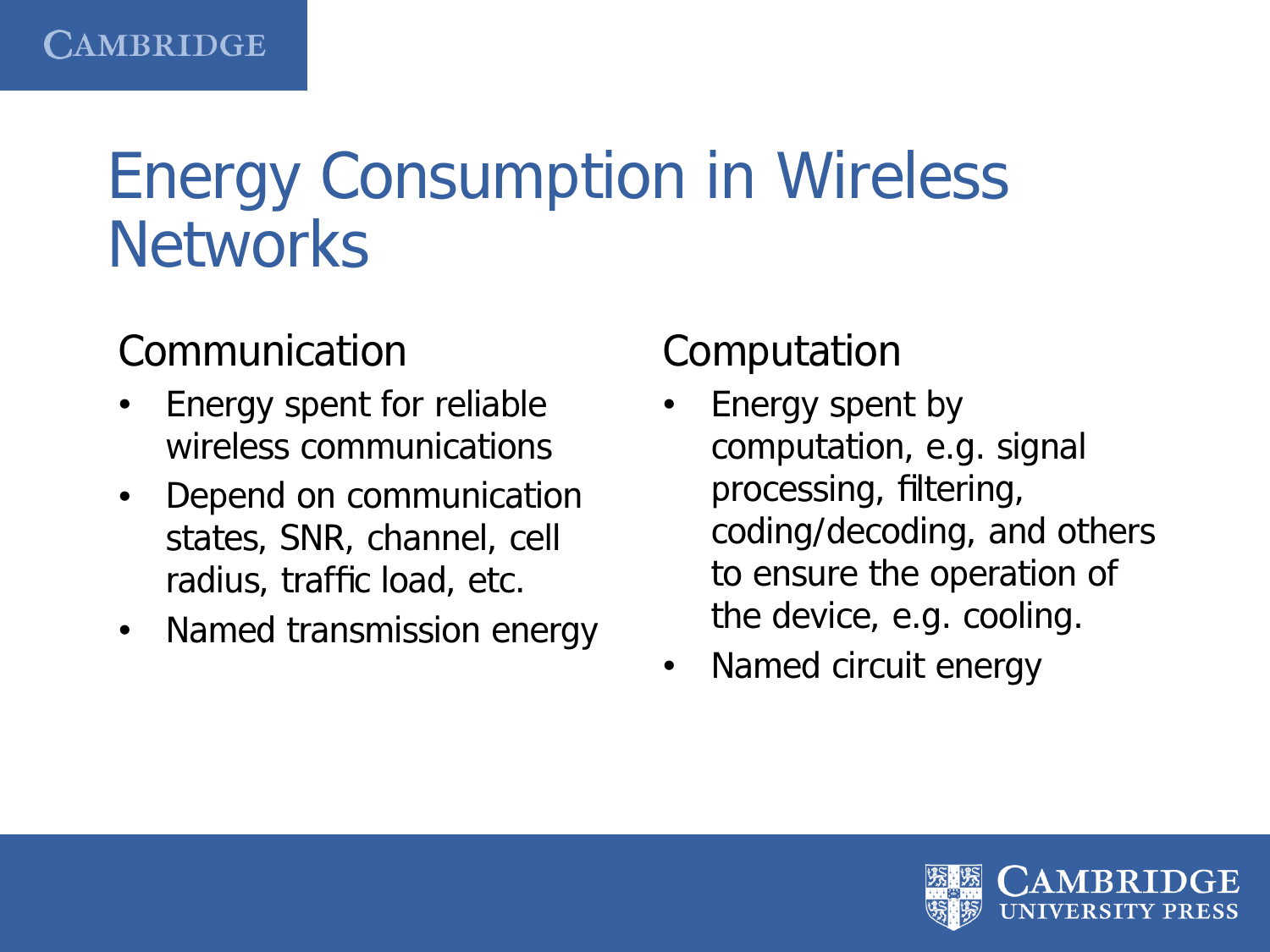

# Energy Consumption in Wireless Networks
Communication
Energy spent for reliable wireless communications
Depend on communication states, SNR, channel, cell radius, traffic load, etc.
Named transmission energy
Computation
Energy spent by computation, e.g. signal processing, filtering, coding/decoding, and others to ensure the operation of the device, e.g. cooling.
Named circuit energy